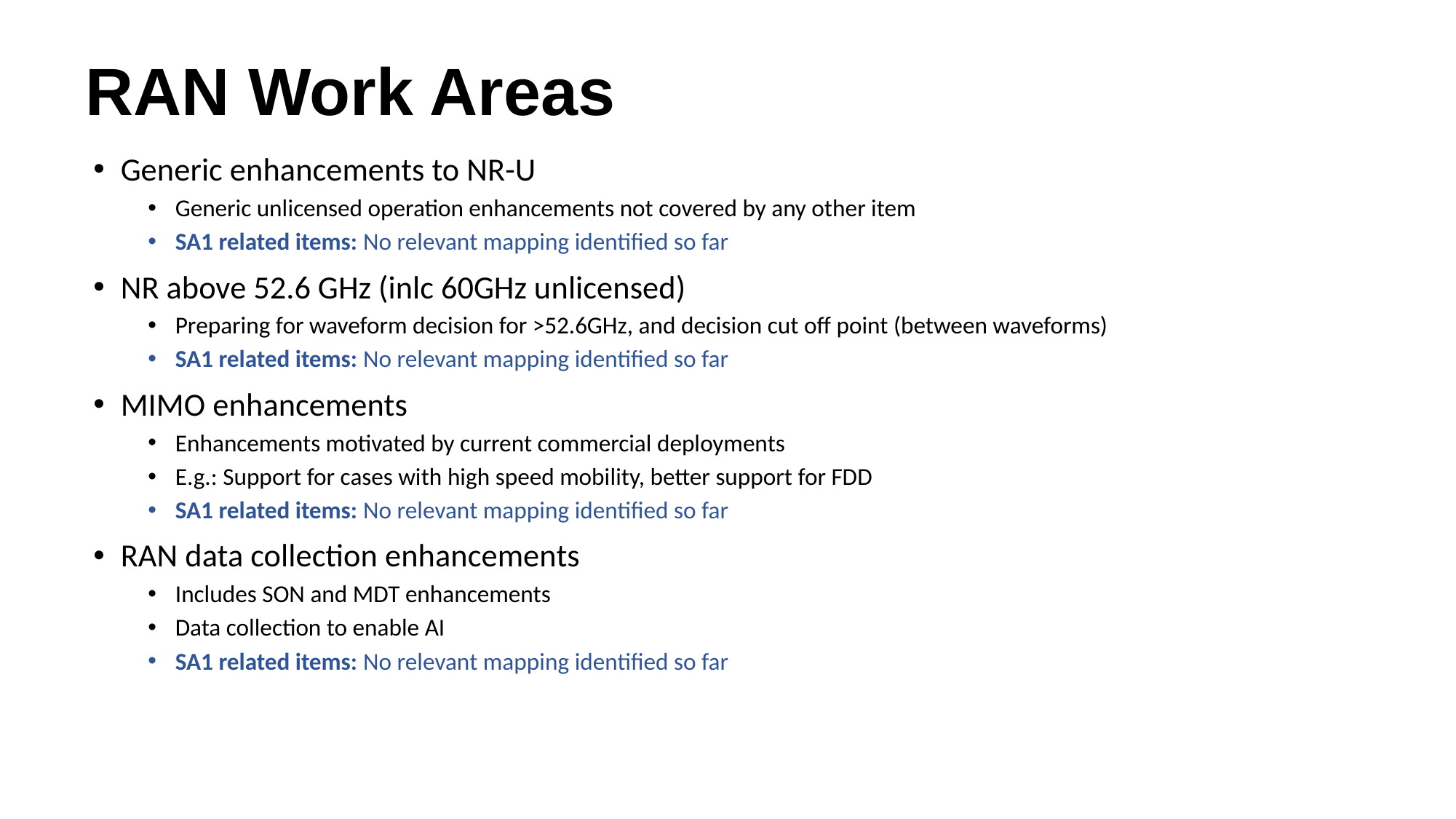

# RAN Work Areas
Generic enhancements to NR-U
Generic unlicensed operation enhancements not covered by any other item
SA1 related items: No relevant mapping identified so far
NR above 52.6 GHz (inlc 60GHz unlicensed)
Preparing for waveform decision for >52.6GHz, and decision cut off point (between waveforms)
SA1 related items: No relevant mapping identified so far
MIMO enhancements
Enhancements motivated by current commercial deployments
E.g.: Support for cases with high speed mobility, better support for FDD
SA1 related items: No relevant mapping identified so far
RAN data collection enhancements
Includes SON and MDT enhancements
Data collection to enable AI
SA1 related items: No relevant mapping identified so far